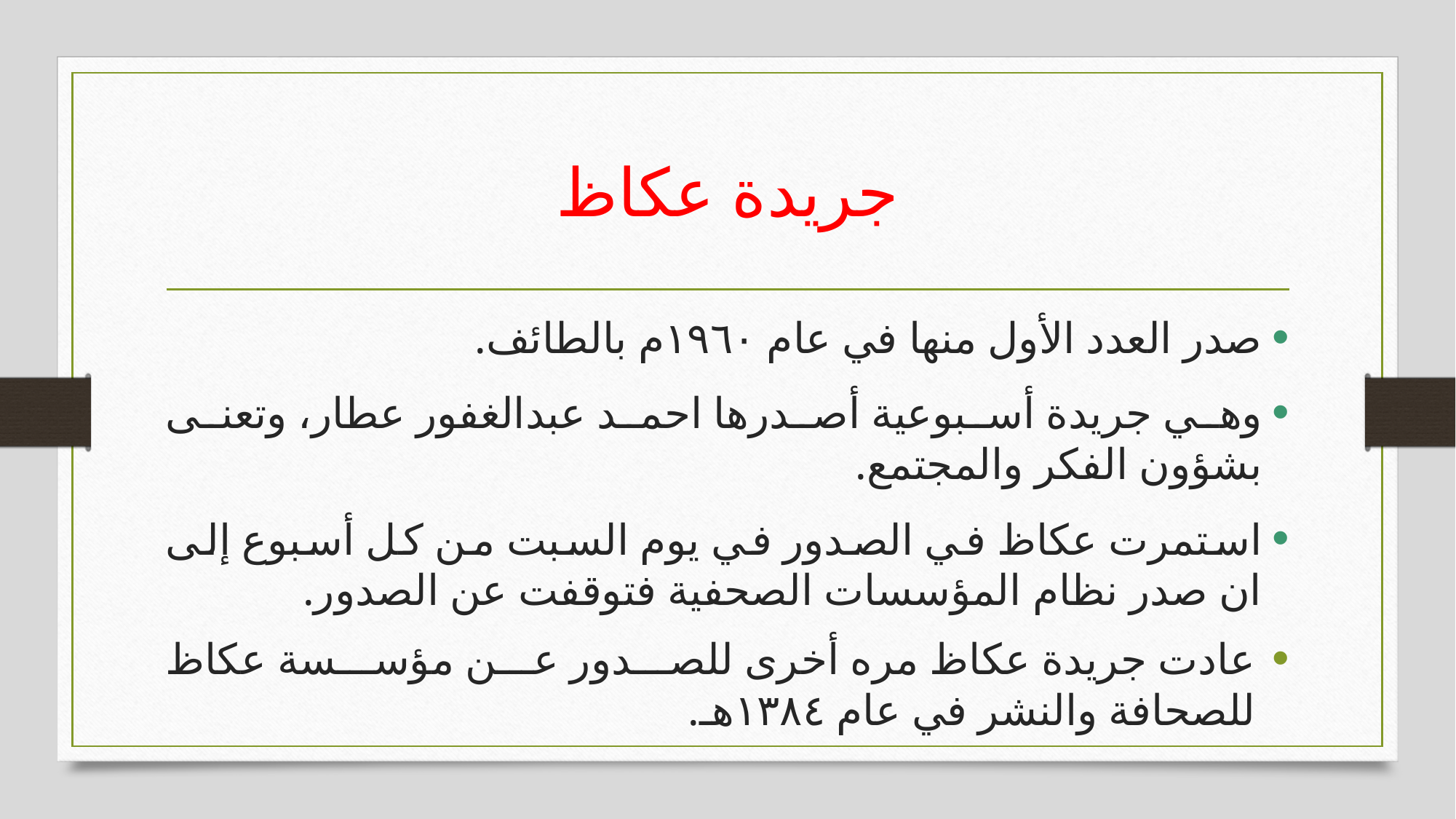

# جريدة عكاظ
صدر العدد الأول منها في عام ١٩٦٠م بالطائف.
وهي جريدة أسبوعية أصدرها احمد عبدالغفور عطار، وتعنى بشؤون الفكر والمجتمع.
استمرت عكاظ في الصدور في يوم السبت من كل أسبوع إلى ان صدر نظام المؤسسات الصحفية فتوقفت عن الصدور.
عادت جريدة عكاظ مره أخرى للصدور عن مؤسسة عكاظ للصحافة والنشر في عام ١٣٨٤هـ.